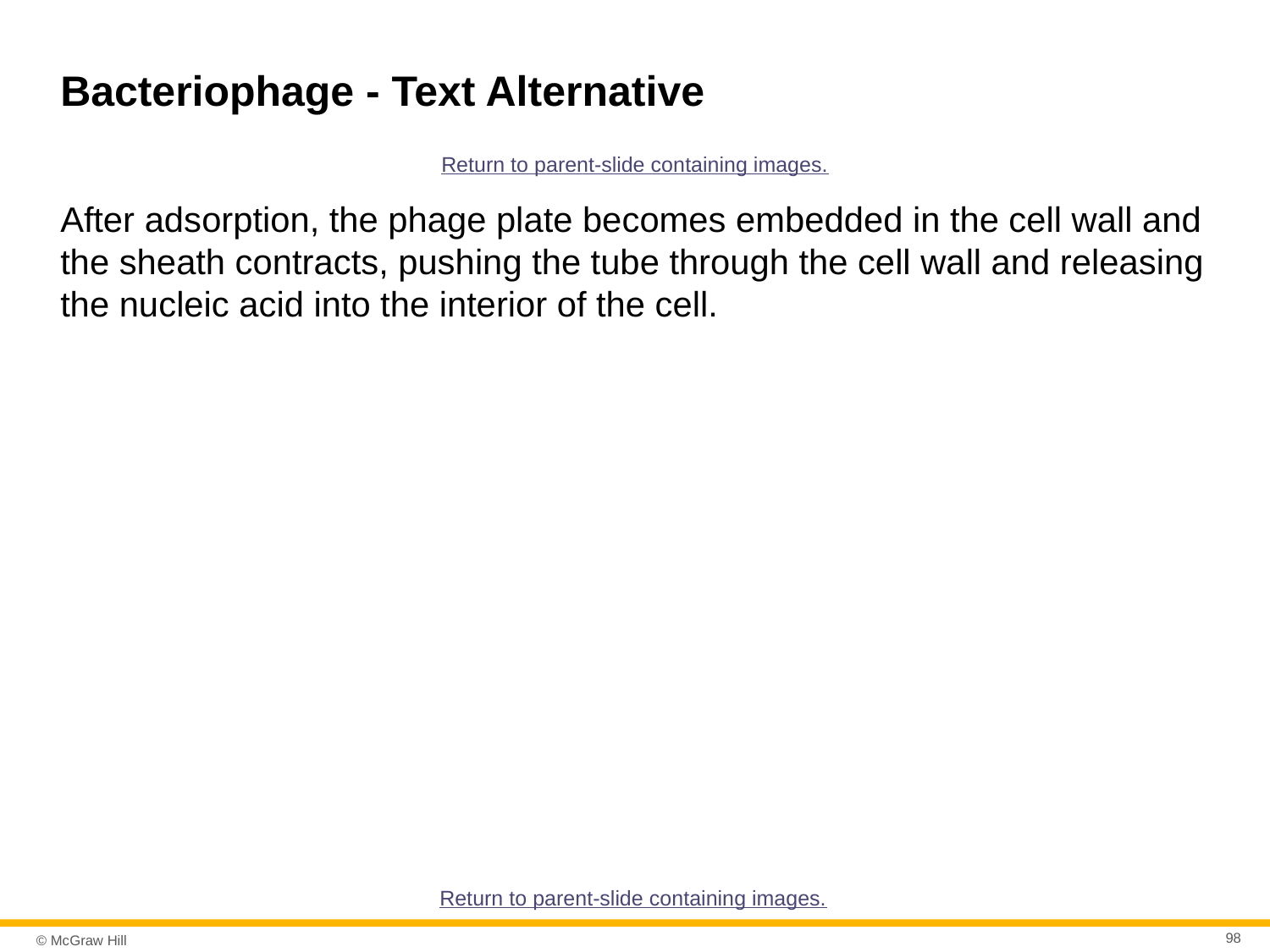

# Bacteriophage - Text Alternative
Return to parent-slide containing images.
After adsorption, the phage plate becomes embedded in the cell wall and the sheath contracts, pushing the tube through the cell wall and releasing the nucleic acid into the interior of the cell.
Return to parent-slide containing images.